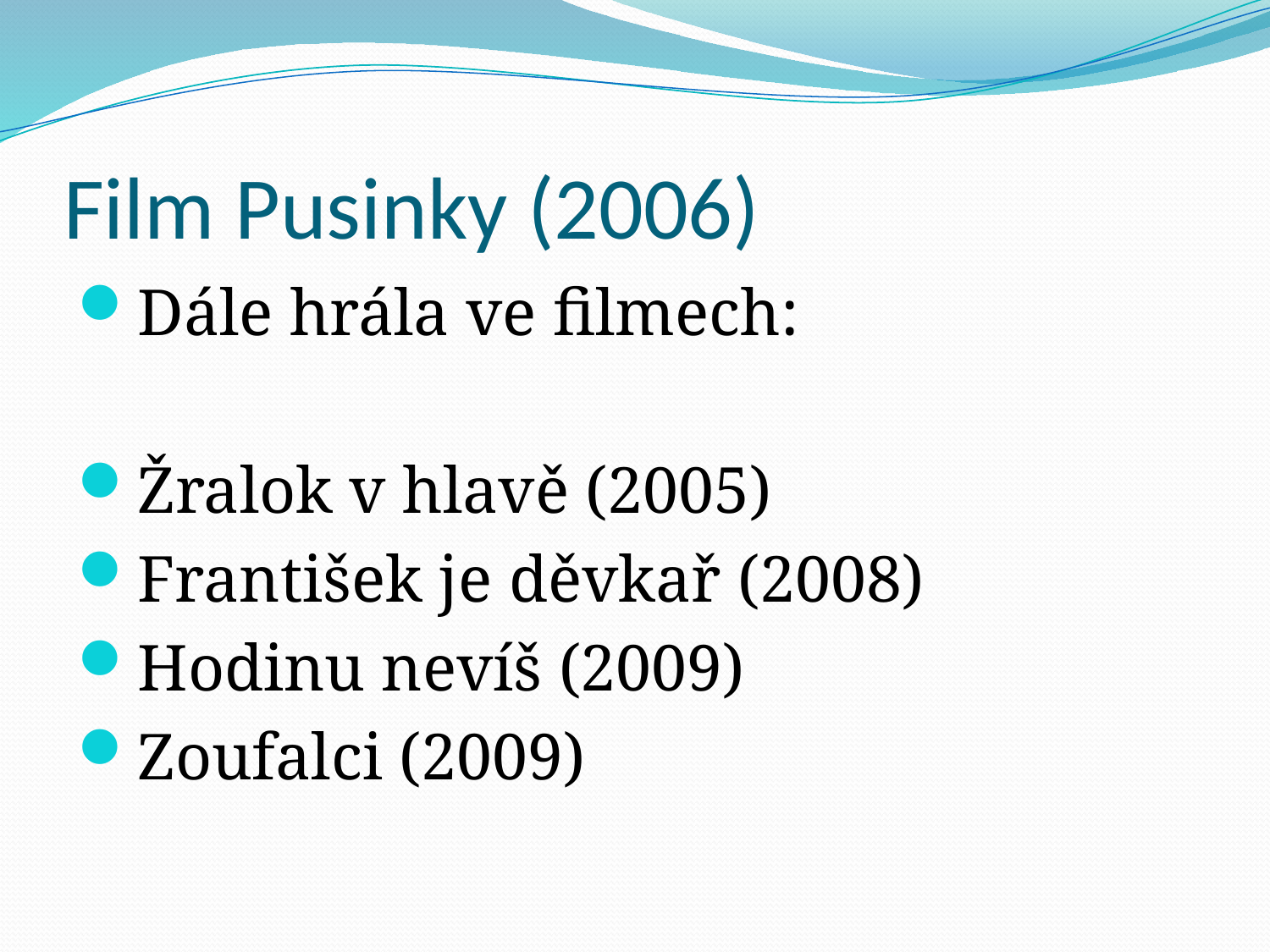

# Film Pusinky (2006)
Dále hrála ve filmech:

Žralok v hlavě (2005)
František je děvkař (2008)
Hodinu nevíš (2009)
Zoufalci (2009)